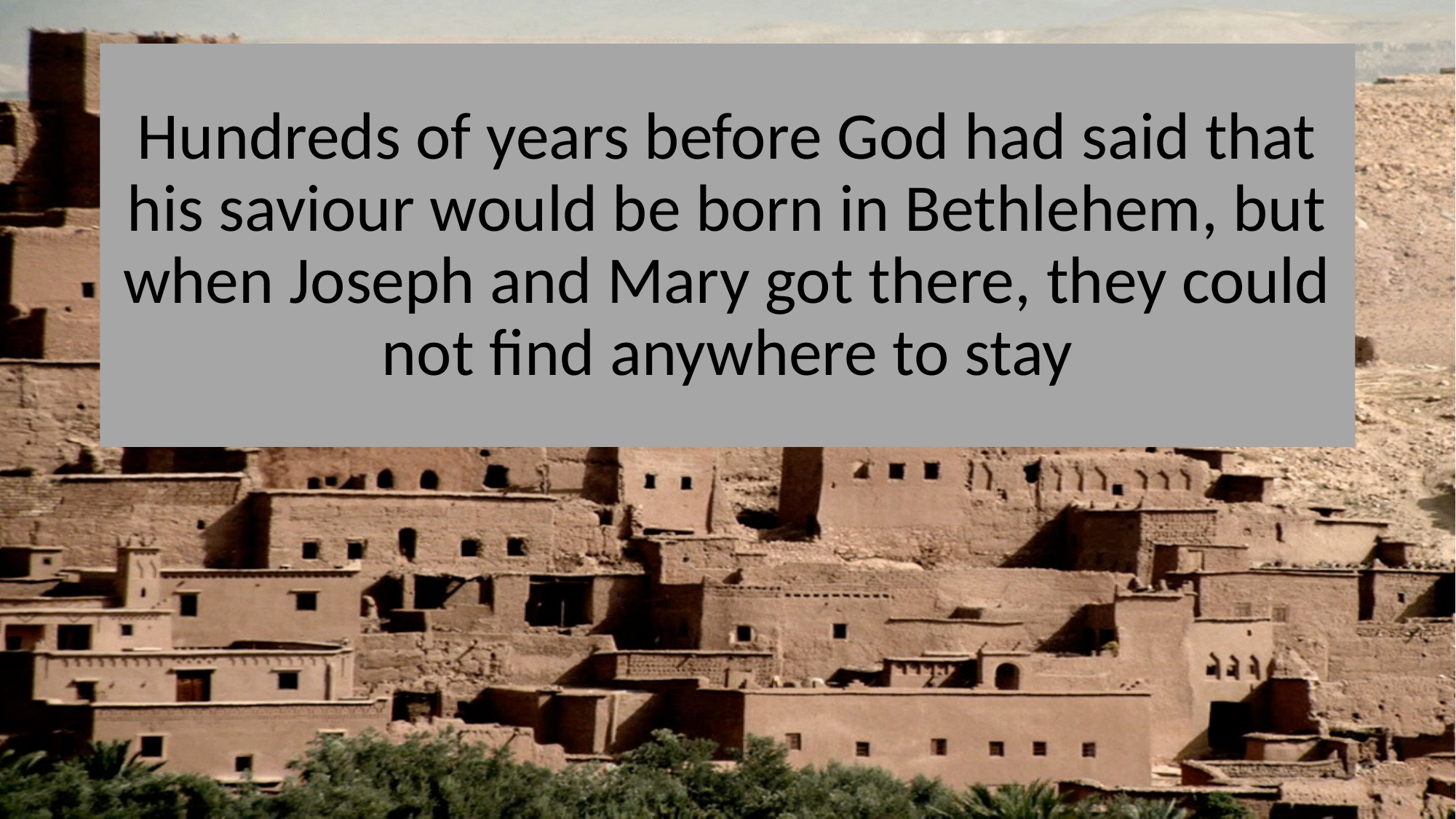

# Hundreds of years before God had said that his saviour would be born in Bethlehem, but when Joseph and Mary got there, they could not find anywhere to stay